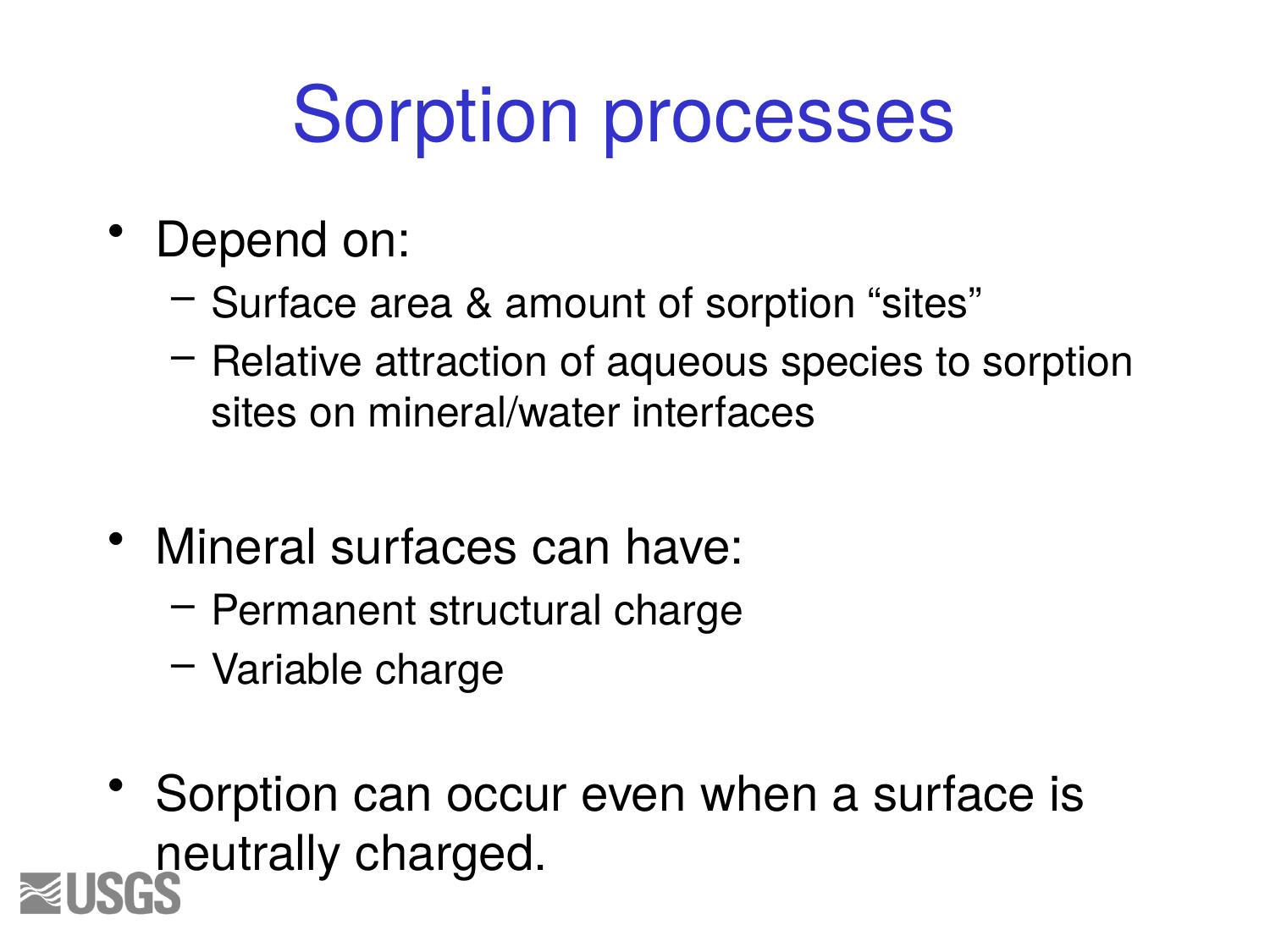

# Sorption processes
Depend on:
Surface area & amount of sorption “sites”
Relative attraction of aqueous species to sorption sites on mineral/water interfaces

Mineral surfaces can have:
Permanent structural charge
Variable charge

Sorption can occur even when a surface is neutrally charged.